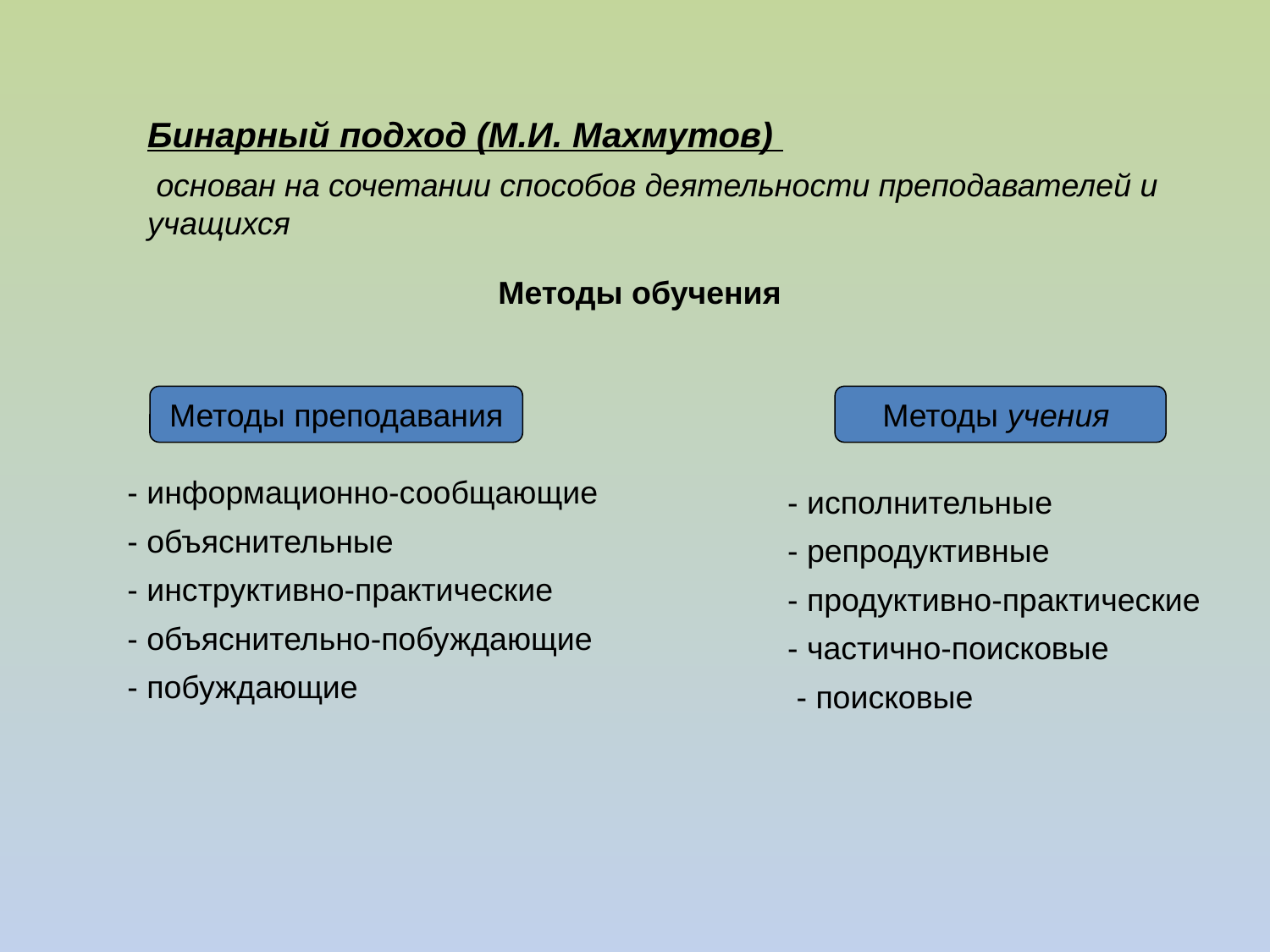

Бинарный подход (М.И. Махмутов)
 основан на сочетании способов деятельности преподавателей и учащихся
Методы обучения
Методы преподавания
Методы учения
- информационно-сообщающие
- объяснительные
- инструктивно-практические
- объяснительно-побуждающие
- побуждающие
- исполнительные
- репродуктивные
- продуктивно-практические
- частично-поисковые
 - поисковые